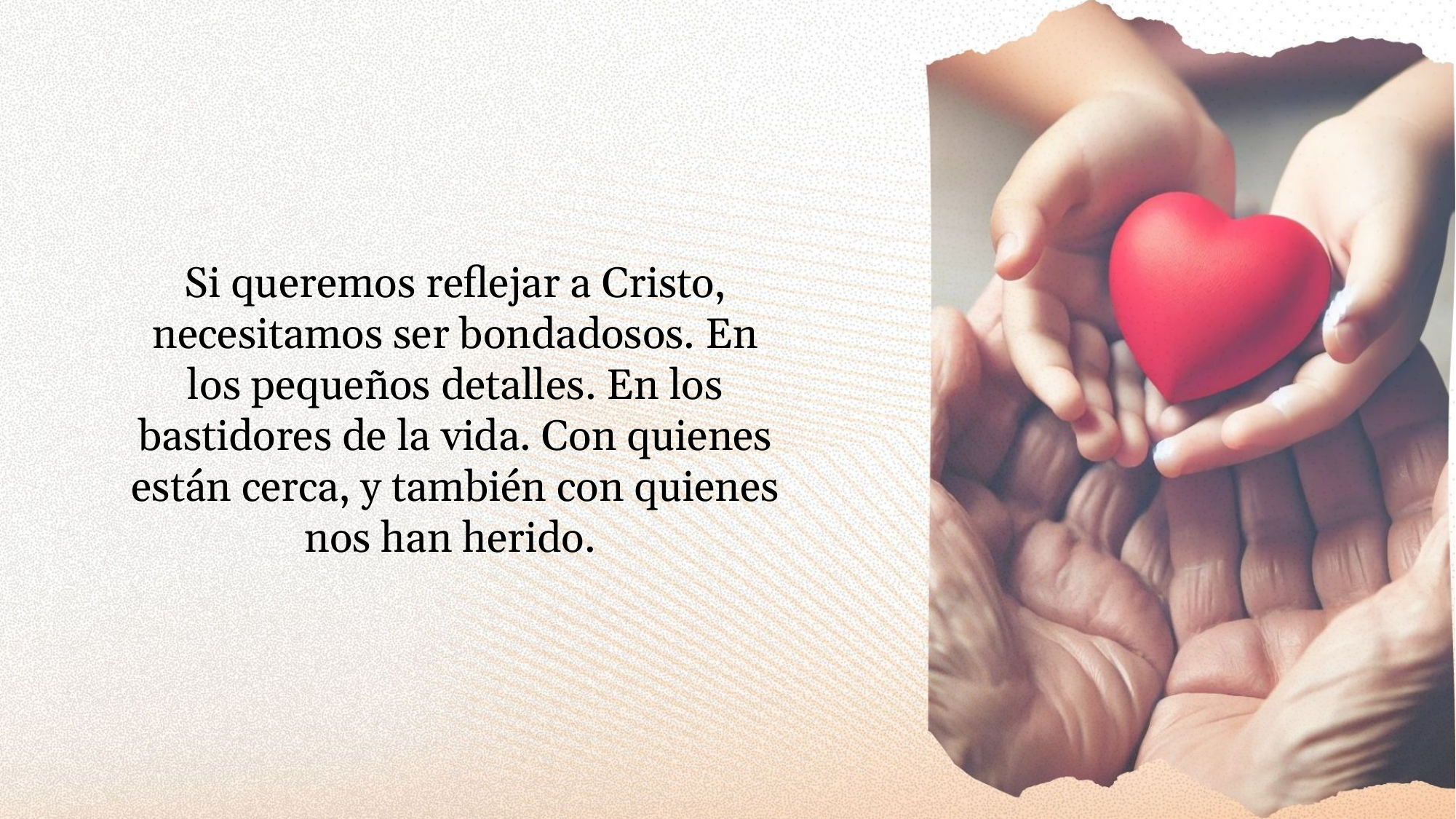

Si queremos reflejar a Cristo, necesitamos ser bondadosos. En los pequeños detalles. En los bastidores de la vida. Con quienes están cerca, y también con quienes nos han herido.